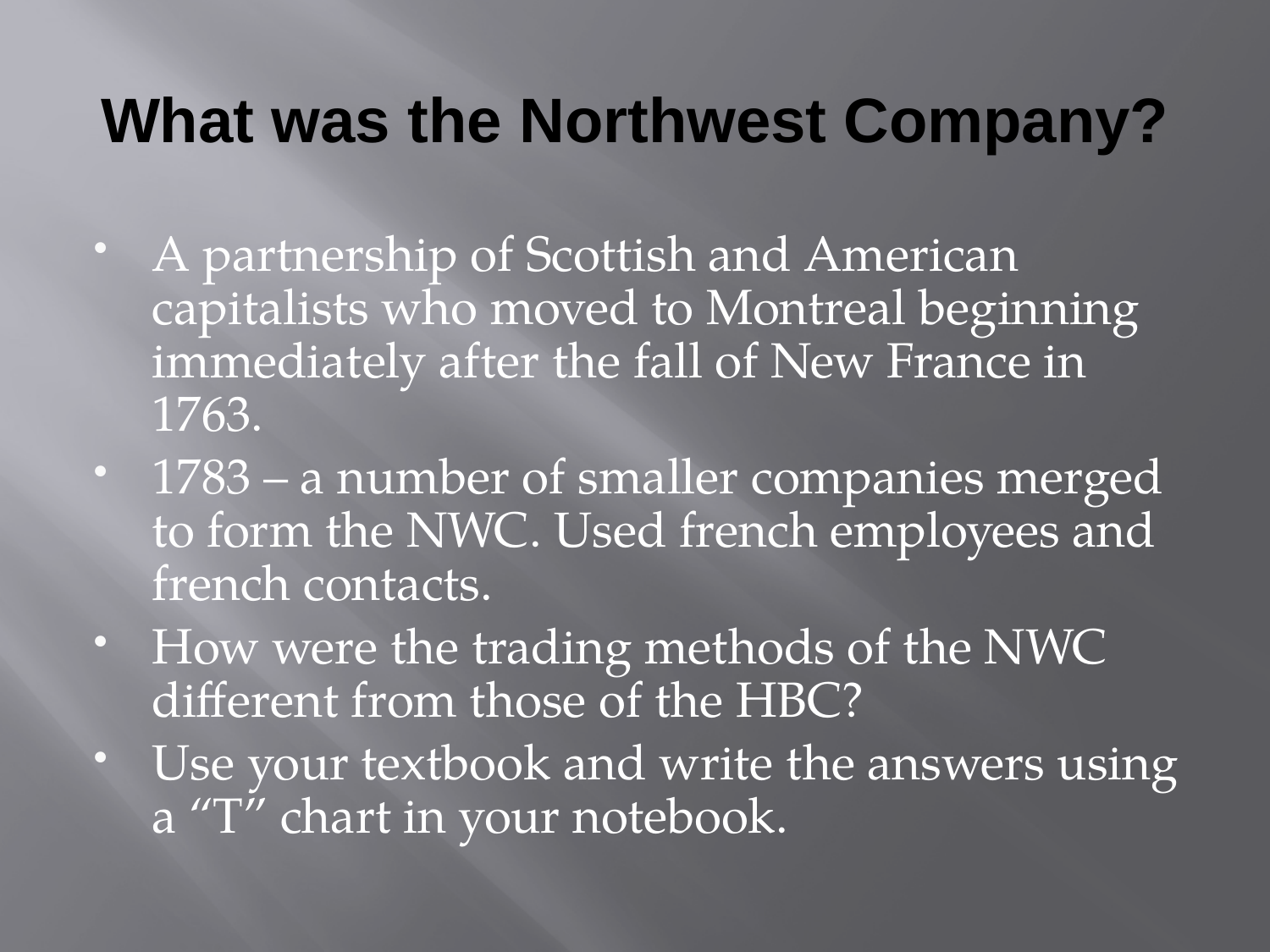

# What was the Northwest Company?
A partnership of Scottish and American capitalists who moved to Montreal beginning immediately after the fall of New France in 1763.
1783 – a number of smaller companies merged to form the NWC. Used french employees and french contacts.
How were the trading methods of the NWC different from those of the HBC?
Use your textbook and write the answers using a “T” chart in your notebook.